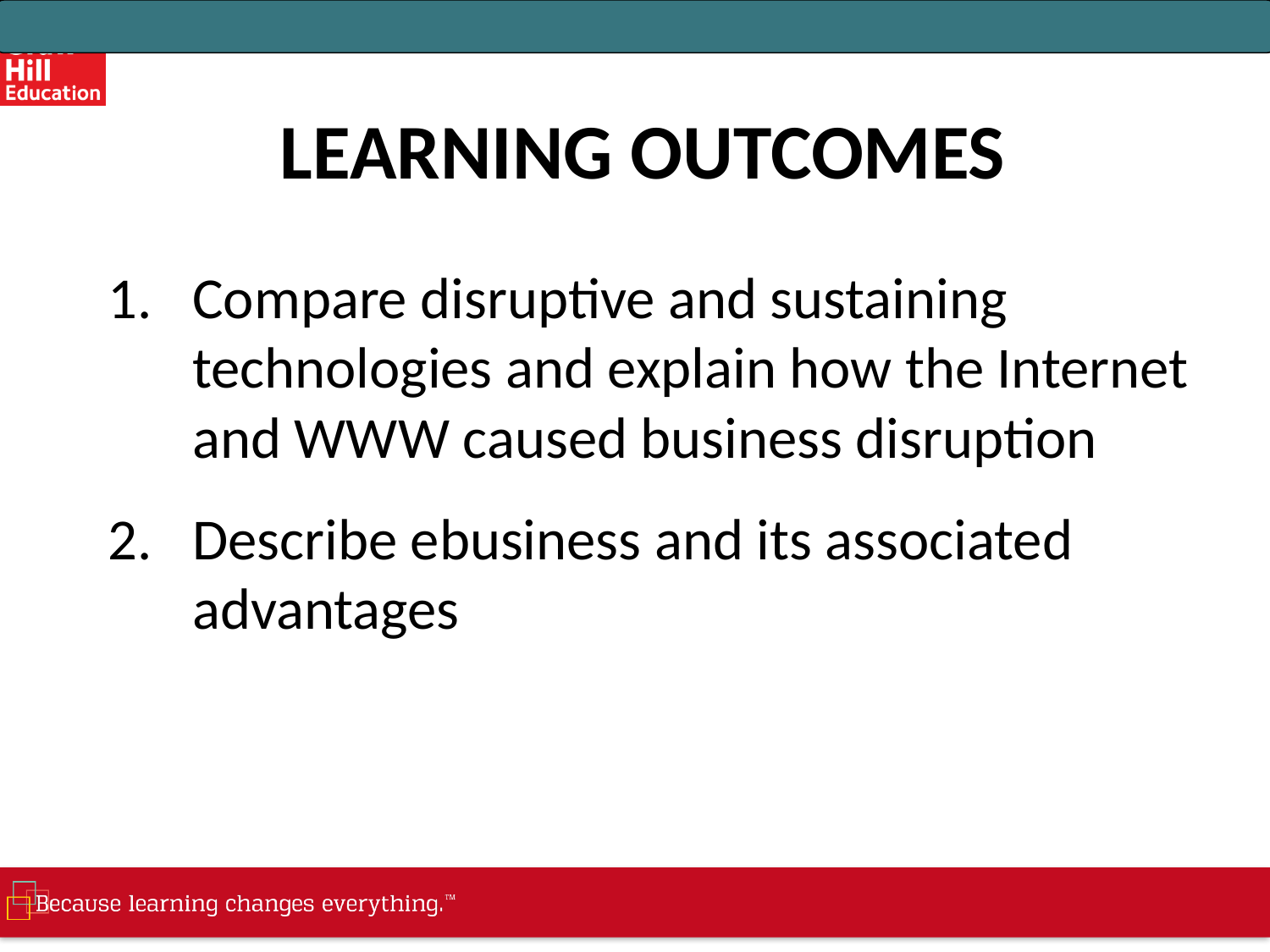

# LEARNING OUTCOMES
Compare disruptive and sustaining technologies and explain how the Internet and WWW caused business disruption
Describe ebusiness and its associated advantages